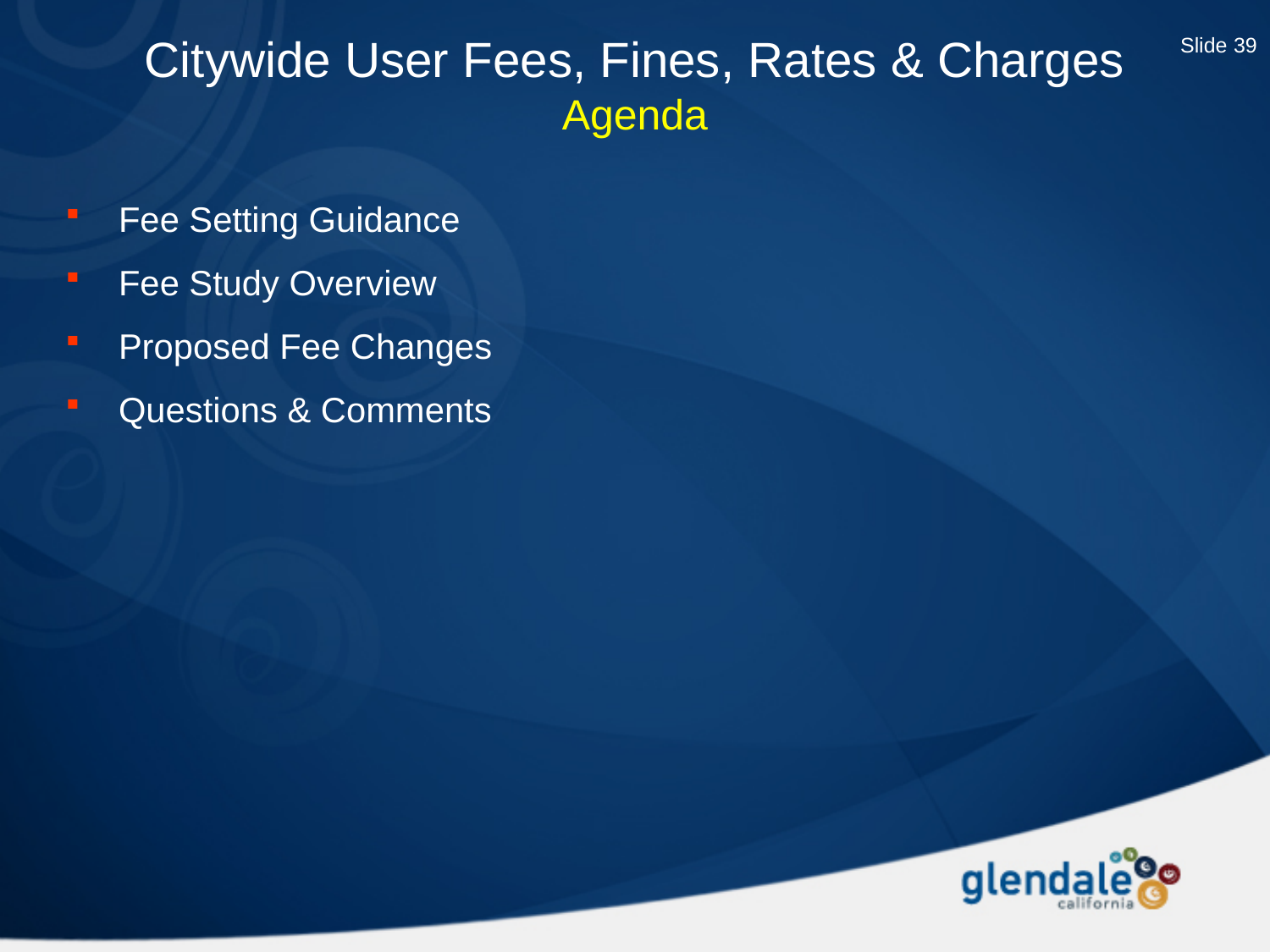

Slide 39
# Citywide User Fees, Fines, Rates & Charges Agenda
Fee Setting Guidance
Fee Study Overview
Proposed Fee Changes
Questions & Comments